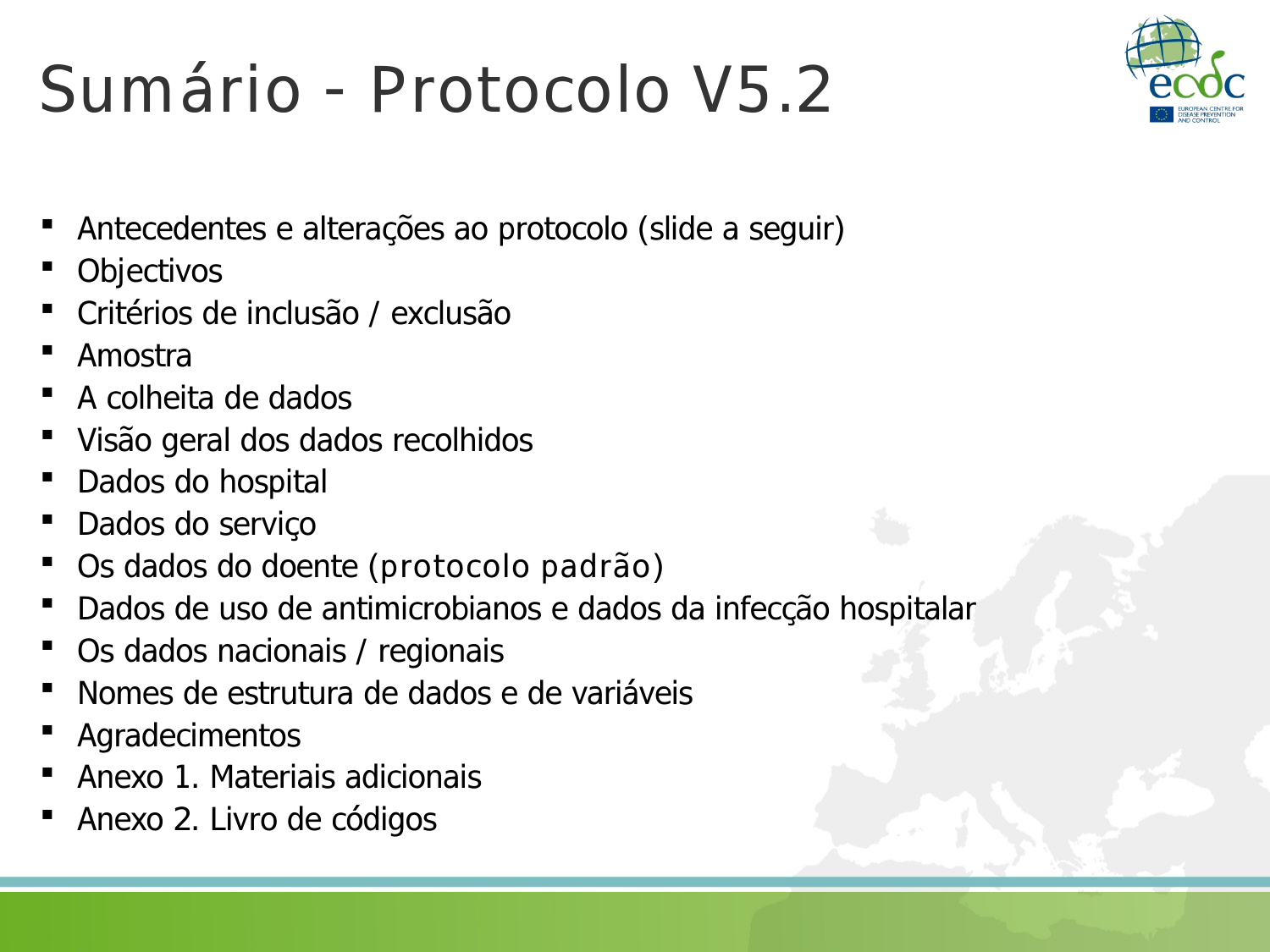

# Sumário - Protocolo V5.2
Antecedentes e alterações ao protocolo (slide a seguir)
Objectivos
Critérios de inclusão / exclusão
Amostra
A colheita de dados
Visão geral dos dados recolhidos
Dados do hospital
Dados do serviço
Os dados do doente (protocolo padrão)
Dados de uso de antimicrobianos e dados da infecção hospitalar
Os dados nacionais / regionais
Nomes de estrutura de dados e de variáveis ​
Agradecimentos
Anexo 1. Materiais adicionais
Anexo 2. Livro de códigos